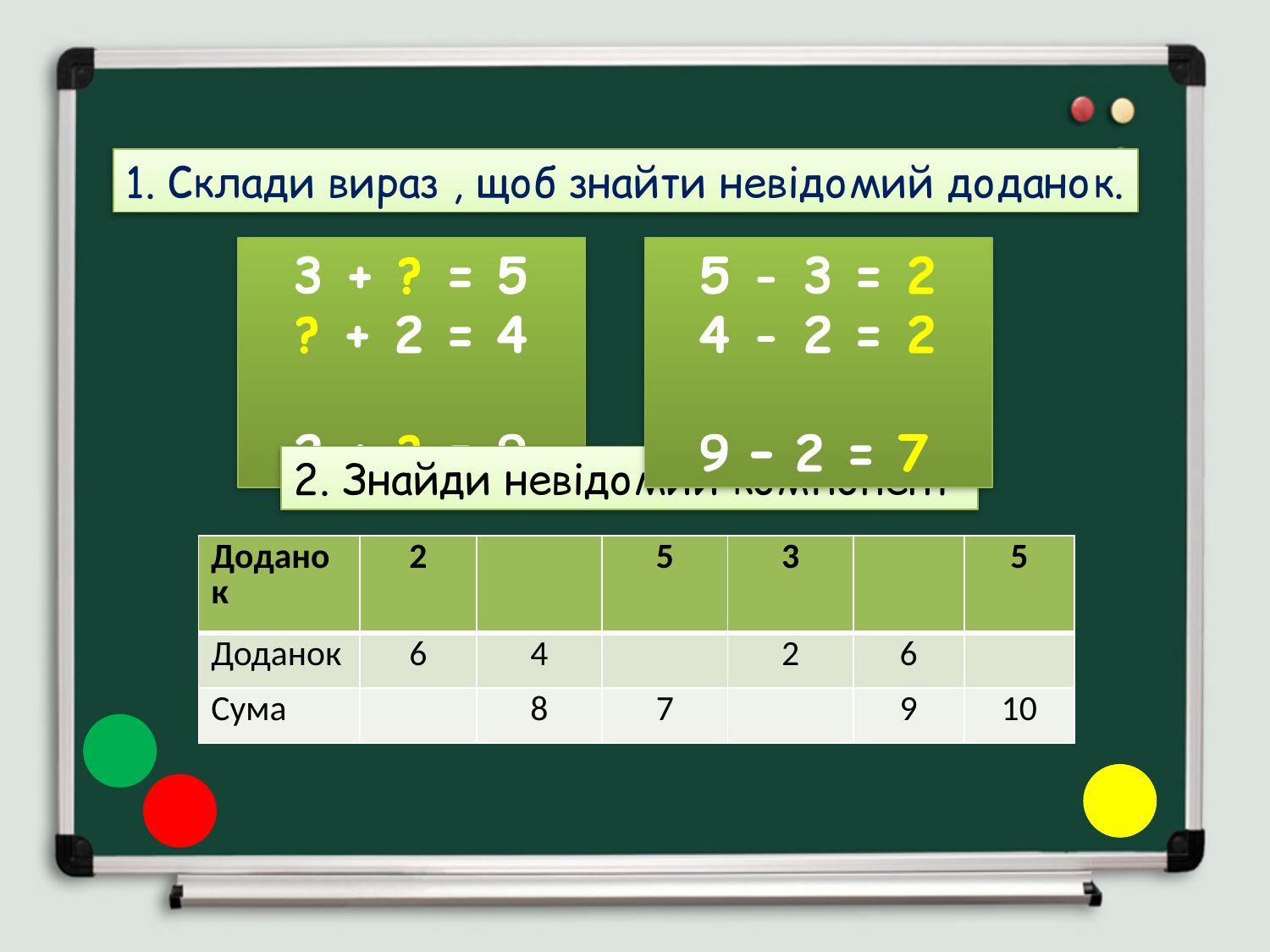

1. Склади вираз , щоб знайти невідомий доданок.
  3 + ? = 5
  ? + 2 = 4
  2 + ? = 9
  5 - 3 = 2
  4 - 2 = 2
  9 – 2 = 7
2. Знайди невідомий компонент
| Доданок | 2 |  | 5 | 3 |  | 5 |
| --- | --- | --- | --- | --- | --- | --- |
| Доданок | 6 | 4 |  | 2 | 6 |  |
| Сума |  | 8 | 7 |  | 9 | 10 |